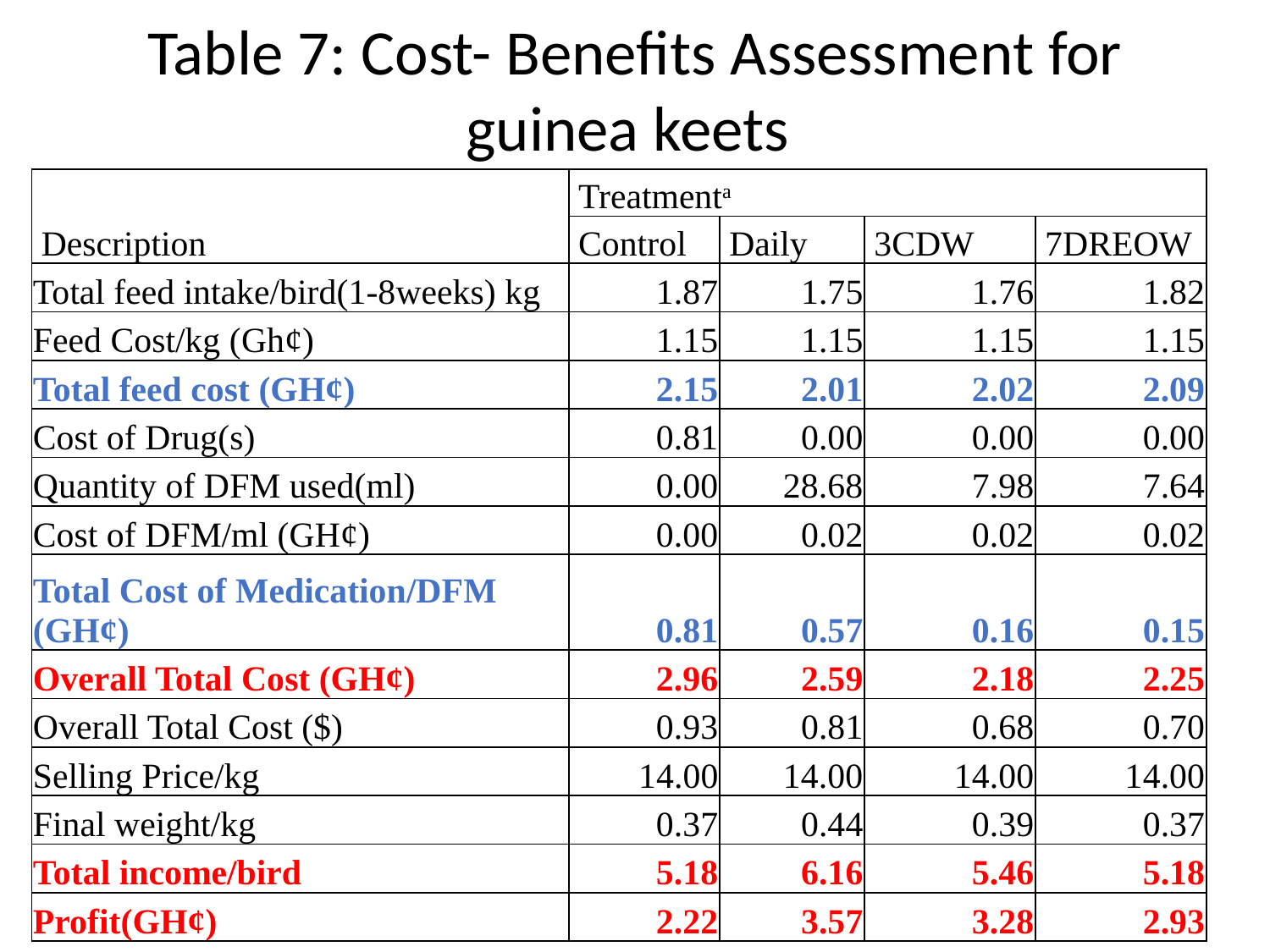

# Table 7: Cost- Benefits Assessment for guinea keets
| Description | Treatmenta |  |  |  |
| --- | --- | --- | --- | --- |
|  | Control | Daily | 3CDW | 7DREOW |
| Total feed intake/bird(1-8weeks) kg | 1.87 | 1.75 | 1.76 | 1.82 |
| Feed Cost/kg (Gh¢) | 1.15 | 1.15 | 1.15 | 1.15 |
| Total feed cost (GH¢) | 2.15 | 2.01 | 2.02 | 2.09 |
| Cost of Drug(s) | 0.81 | 0.00 | 0.00 | 0.00 |
| Quantity of DFM used(ml) | 0.00 | 28.68 | 7.98 | 7.64 |
| Cost of DFM/ml (GH¢) | 0.00 | 0.02 | 0.02 | 0.02 |
| Total Cost of Medication/DFM (GH¢) | 0.81 | 0.57 | 0.16 | 0.15 |
| Overall Total Cost (GH¢) | 2.96 | 2.59 | 2.18 | 2.25 |
| Overall Total Cost ($) | 0.93 | 0.81 | 0.68 | 0.70 |
| Selling Price/kg | 14.00 | 14.00 | 14.00 | 14.00 |
| Final weight/kg | 0.37 | 0.44 | 0.39 | 0.37 |
| Total income/bird | 5.18 | 6.16 | 5.46 | 5.18 |
| Profit(GH¢) | 2.22 | 3.57 | 3.28 | 2.93 |